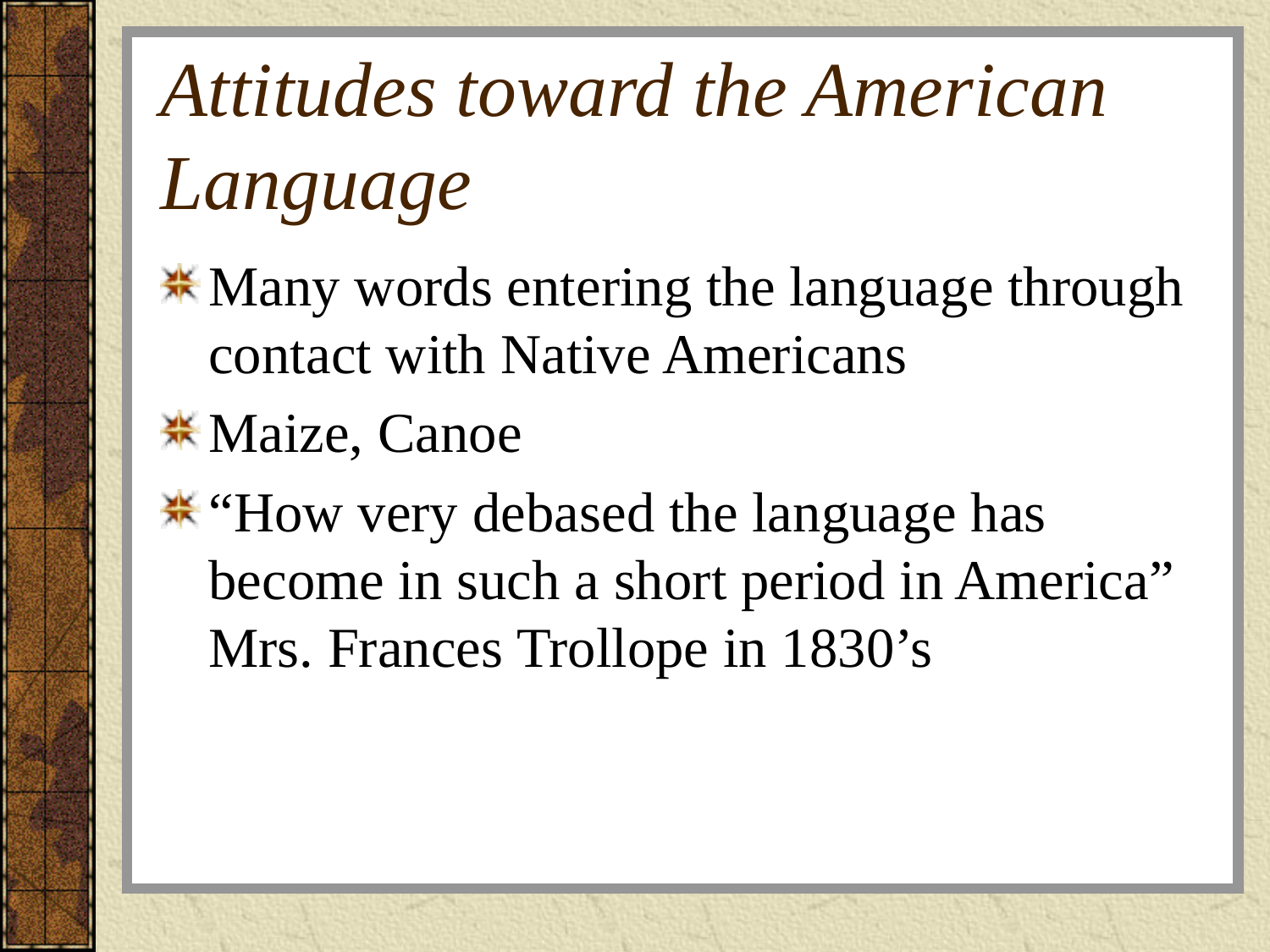

# Attitudes toward the American Language
Many words entering the language through contact with Native Americans
Maize, Canoe
“How very debased the language has become in such a short period in America” Mrs. Frances Trollope in 1830’s